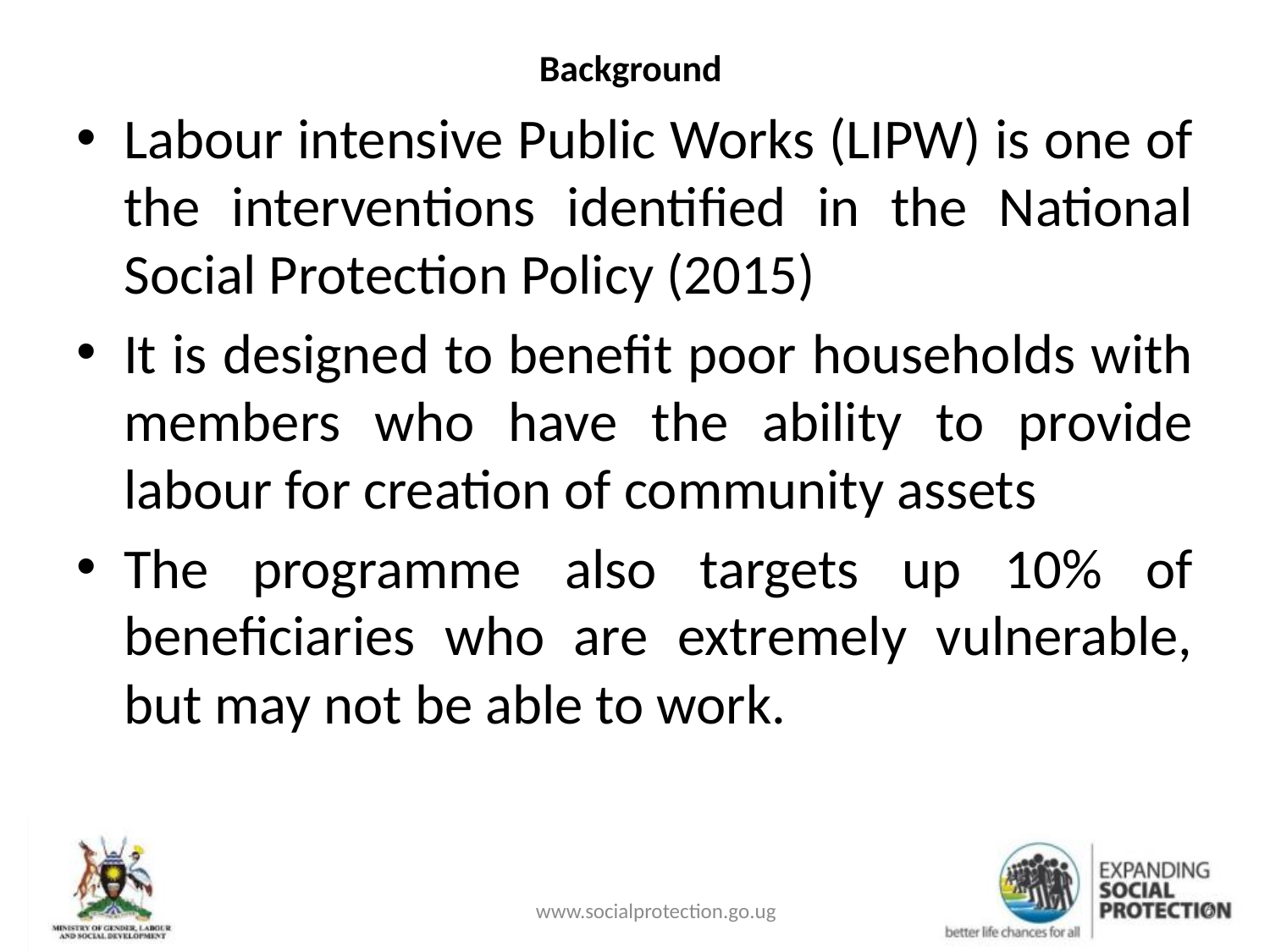

# Background
Labour intensive Public Works (LIPW) is one of the interventions identified in the National Social Protection Policy (2015)
It is designed to benefit poor households with members who have the ability to provide labour for creation of community assets
The programme also targets up 10% of beneficiaries who are extremely vulnerable, but may not be able to work.